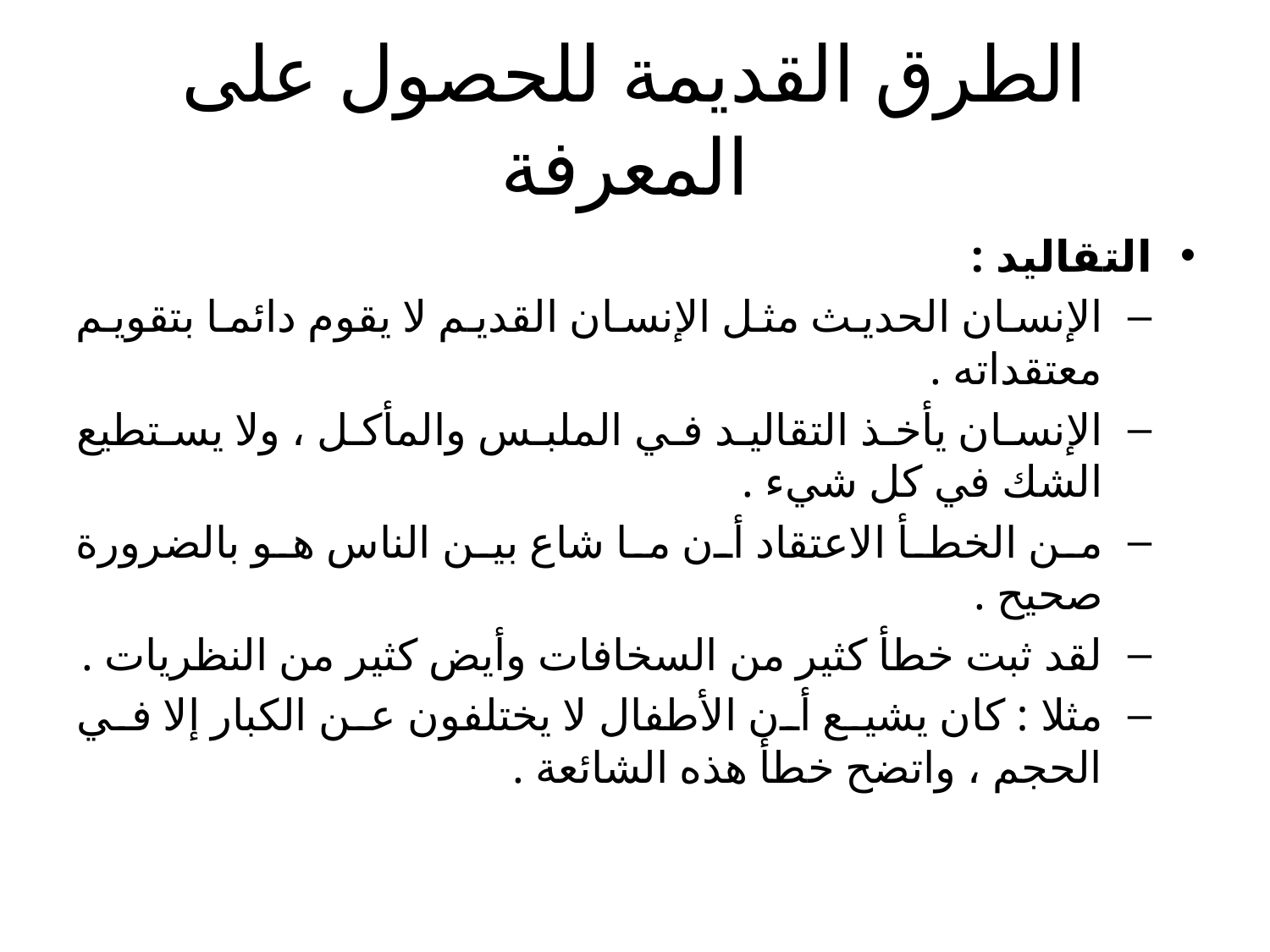

# الطرق القديمة للحصول على المعرفة
التقاليد :
الإنسان الحديث مثل الإنسان القديم لا يقوم دائما بتقويم معتقداته .
الإنسان يأخذ التقاليد في الملبس والمأكل ، ولا يستطيع الشك في كل شيء .
من الخطأ الاعتقاد أن ما شاع بين الناس هو بالضرورة صحيح .
لقد ثبت خطأ كثير من السخافات وأيض كثير من النظريات .
مثلا : كان يشيع أن الأطفال لا يختلفون عن الكبار إلا في الحجم ، واتضح خطأ هذه الشائعة .